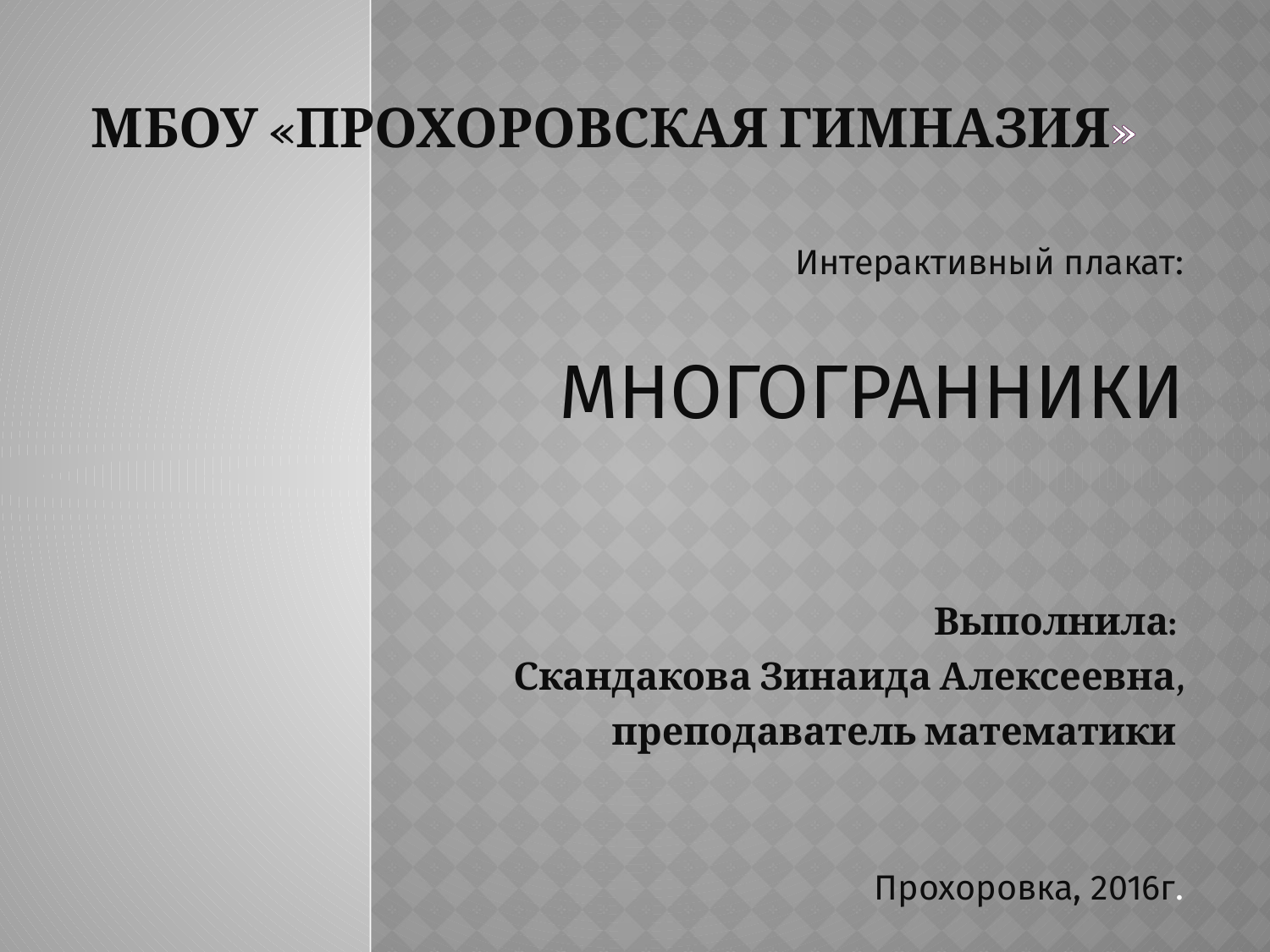

# МБОУ «Прохоровская гимназия»

Интерактивный плакат:

МНОГОГРАННИКИ

Выполнила:
Скандакова Зинаида Алексеевна,
 преподаватель математики

Прохоровка, 2016г.